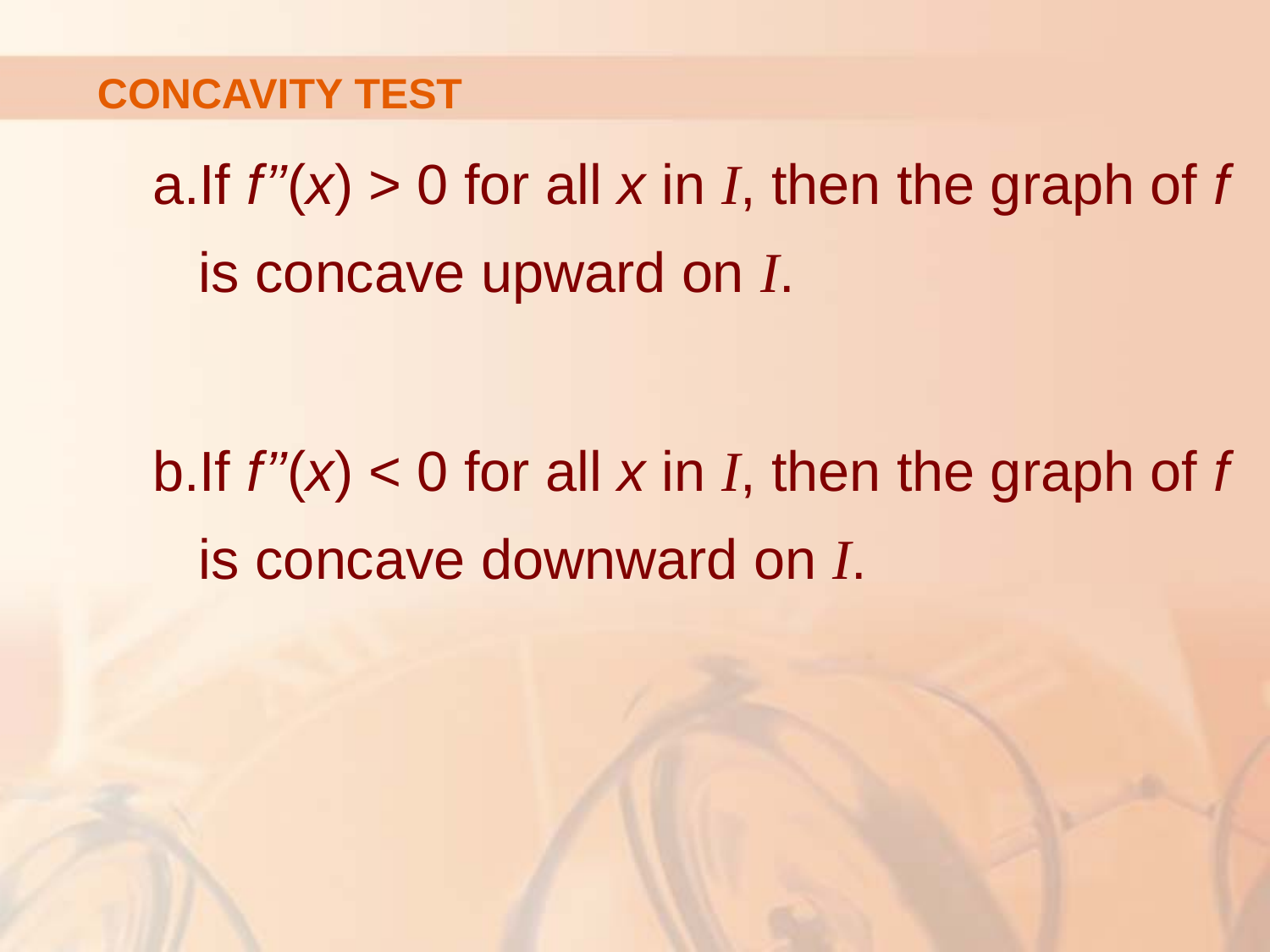

# CONCAVITY TEST
If f’’(x) > 0 for all x in I, then the graph of f
   is concave upward on I.

If f’’(x) < 0 for all x in I, then the graph of f
   is concave downward on I.